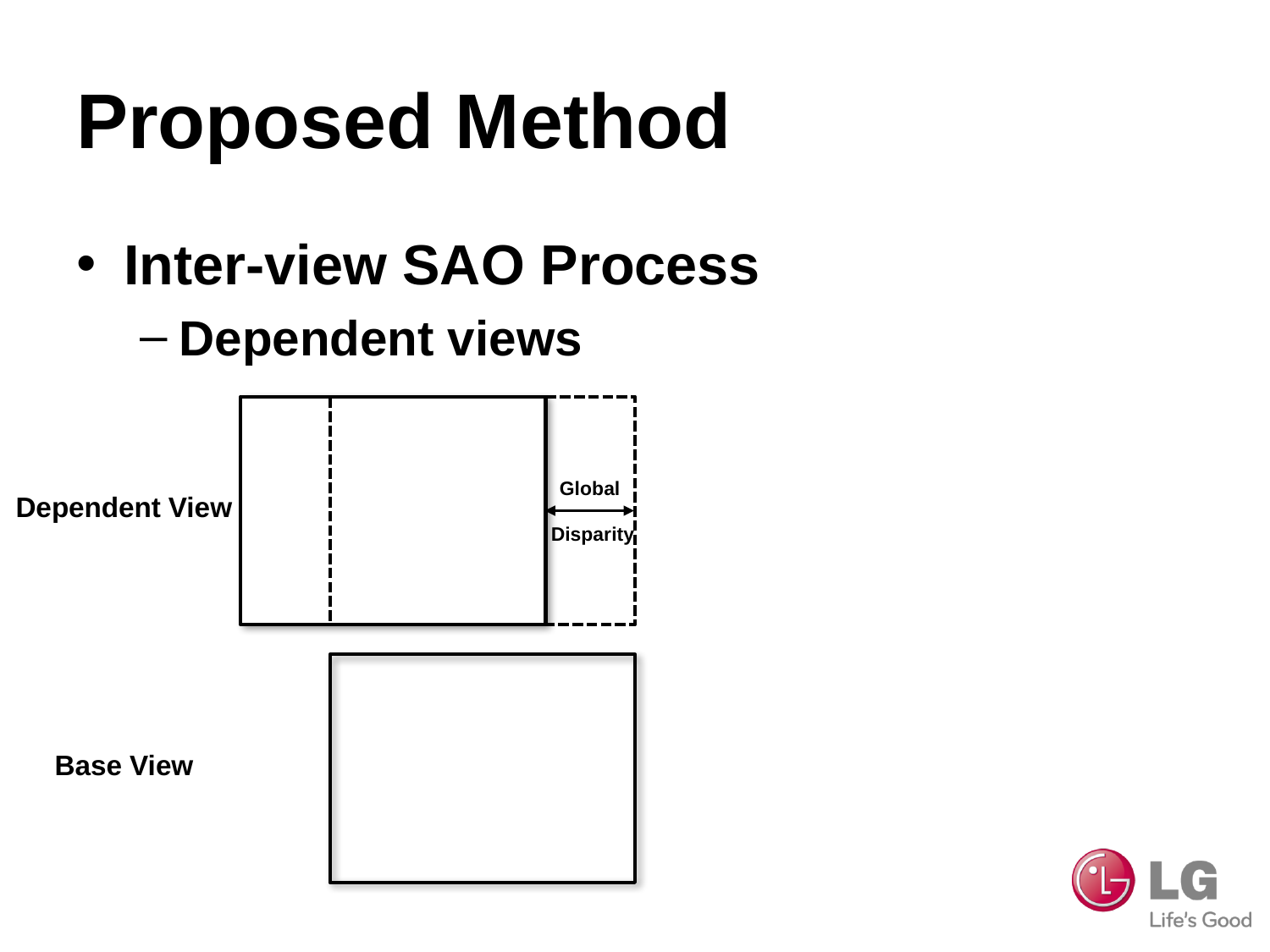

# Proposed Method
Inter-view SAO Process
Dependent views

Global

 Disparity
Dependent View

Base View